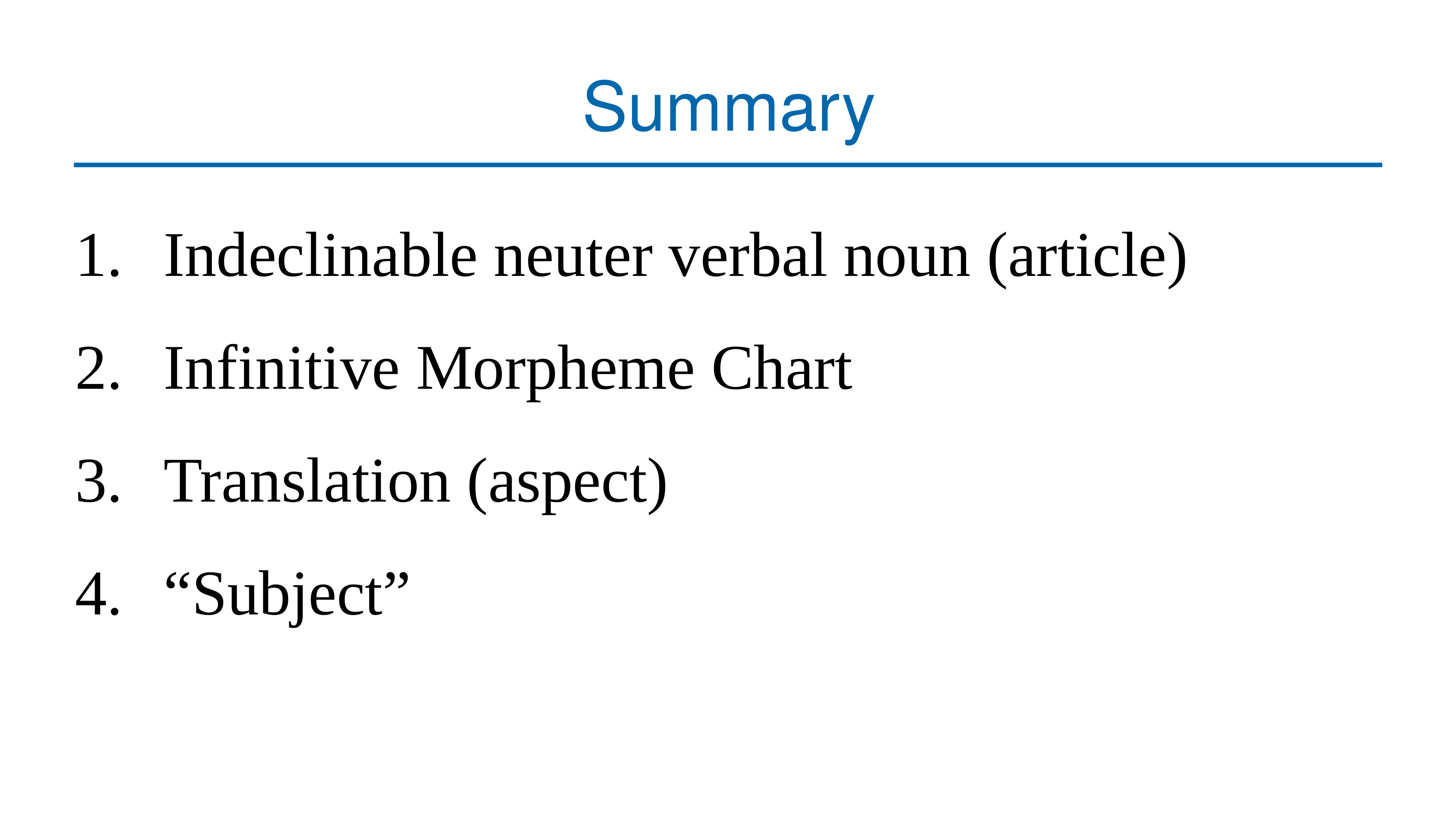

# Summary
Indeclinable neuter verbal noun (article)
Infinitive Morpheme Chart
Translation (aspect)
“Subject”